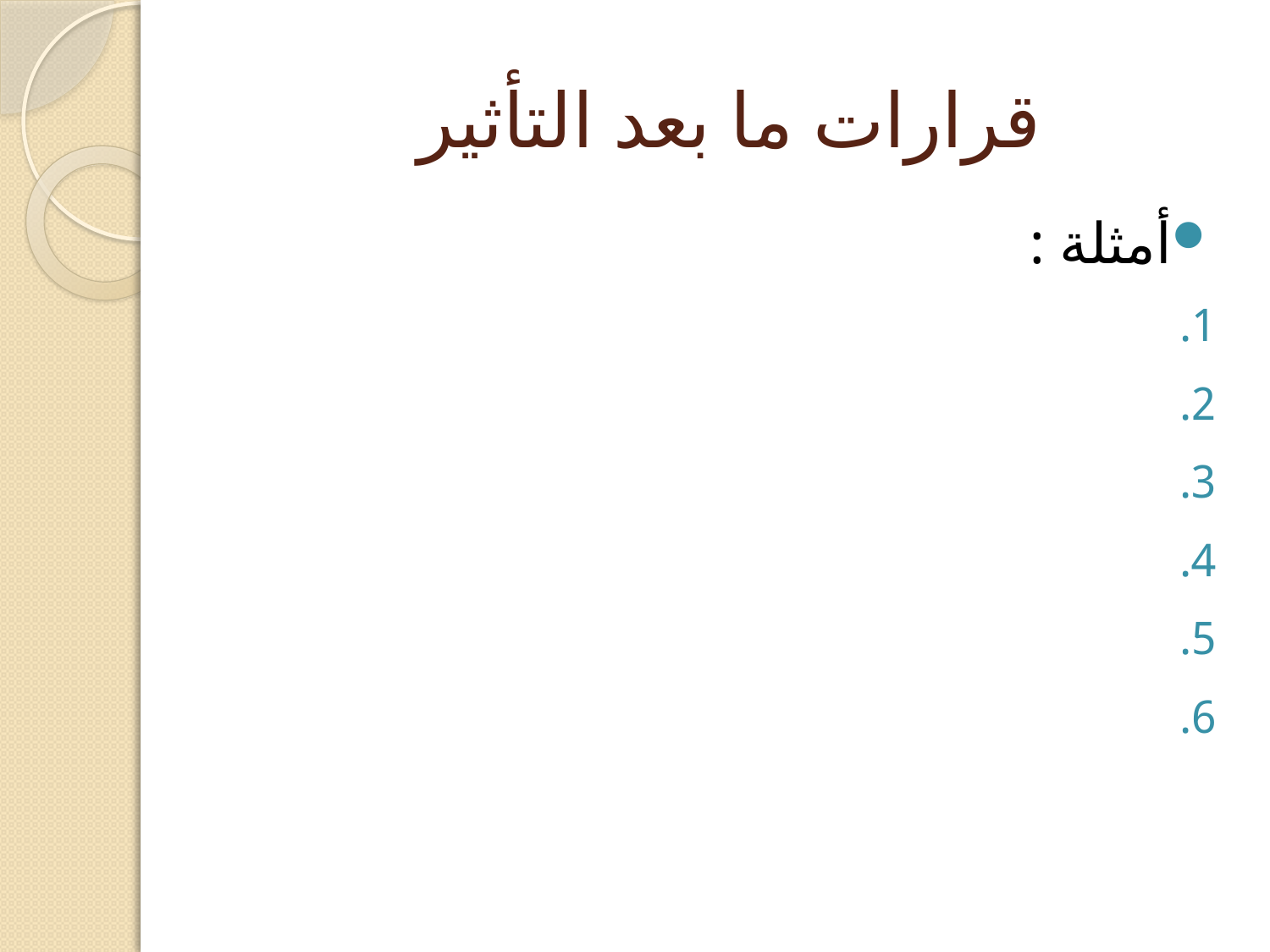

# قرارات ما بعد التأثير
أمثلة :